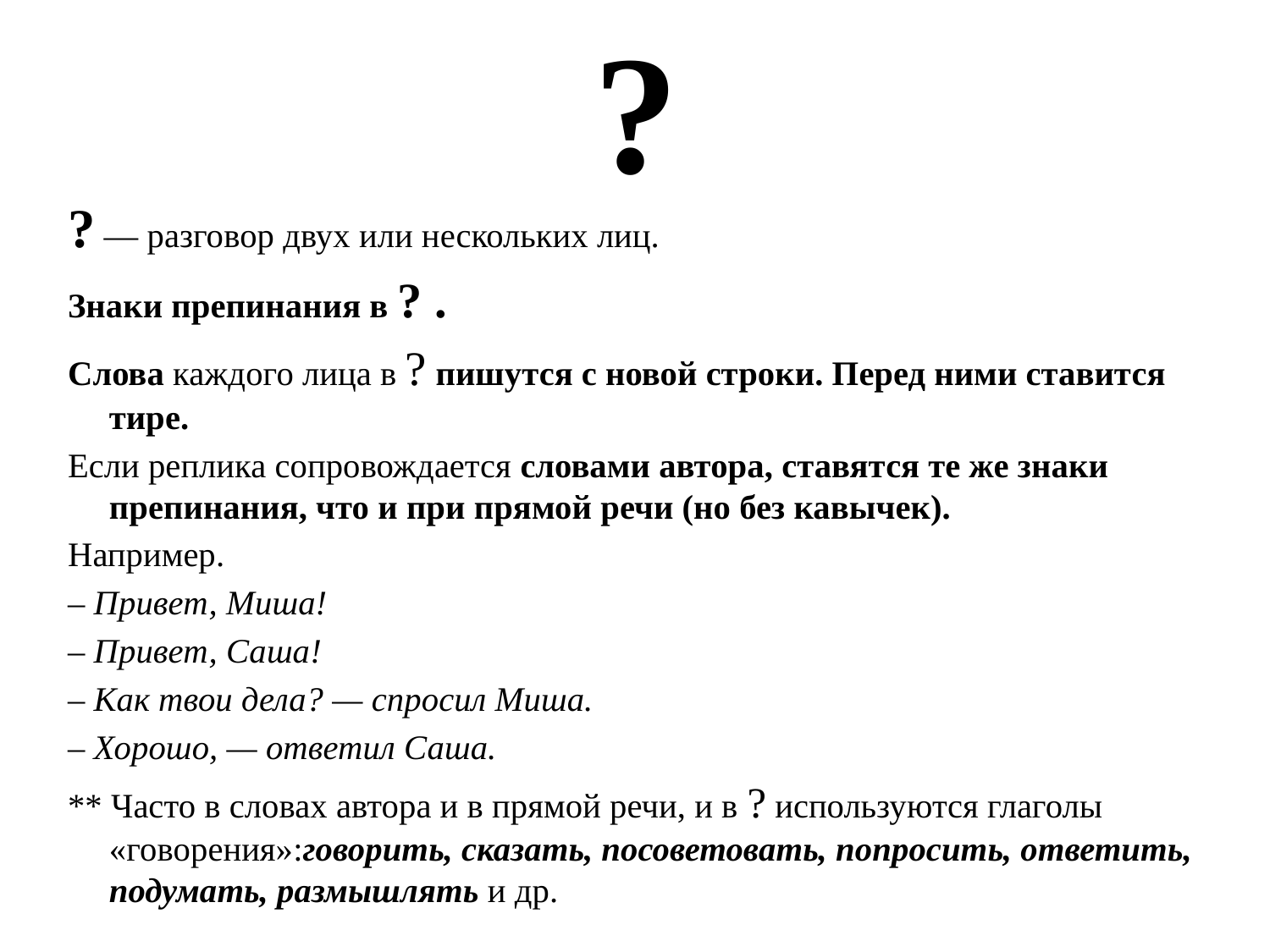

# ?
? — разговор двух или нескольких лиц.
Знаки препинания в ? .
Слова каждого лица в ? пишутся с новой строки. Перед ними ставится тире.
Если реплика сопровождается словами автора, ставятся те же знаки препинания, что и при прямой речи (но без кавычек).
Например.
– Привет, Миша!
– Привет, Саша!
– Как твои дела? — спросил Миша.
– Хорошо, — ответил Саша.
** Часто в словах автора и в прямой речи, и в ? используются глаголы «говорения»:говорить, сказать, посоветовать, попросить, ответить, подумать, размышлять и др.